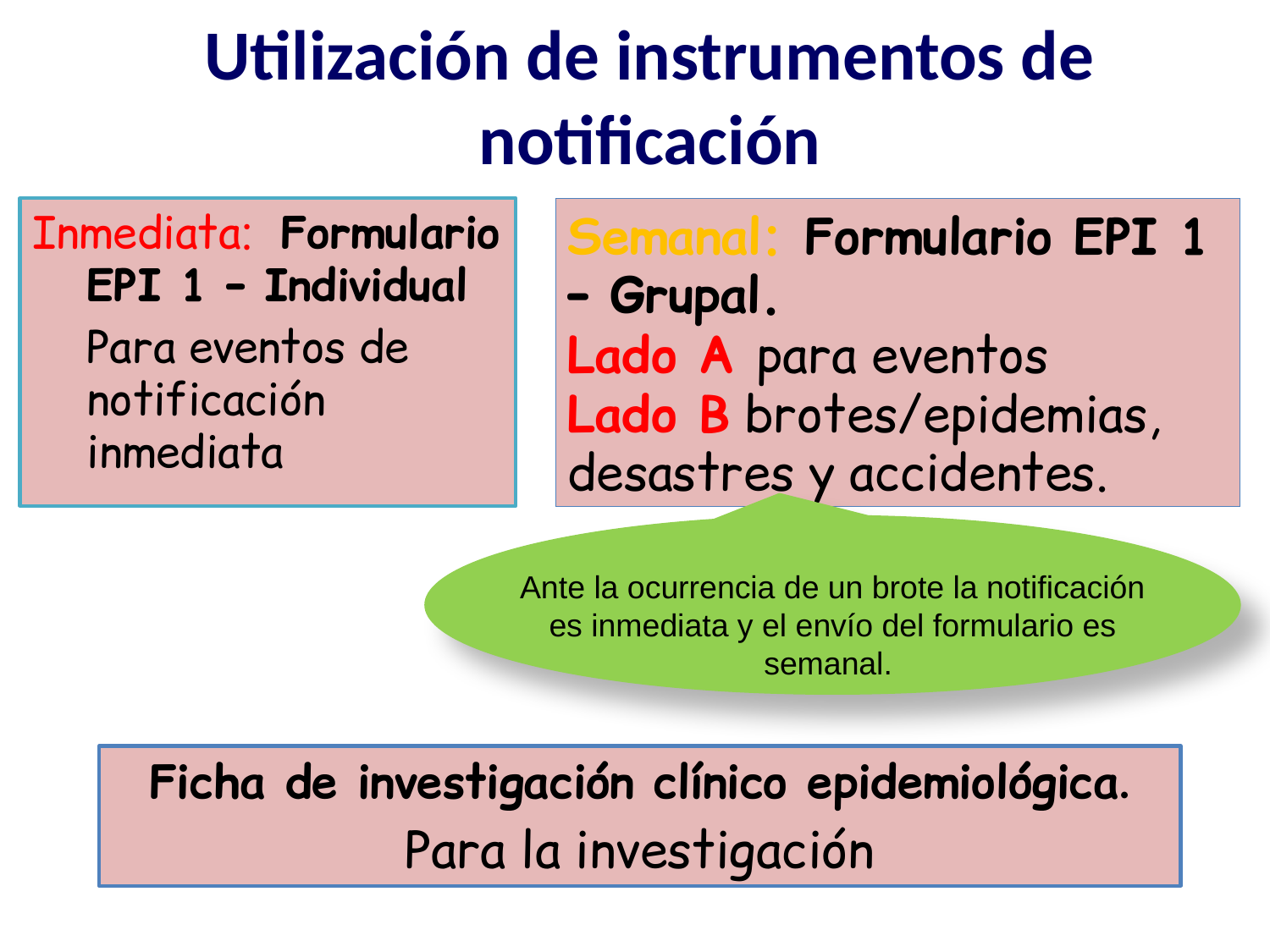

# Utilización de instrumentos de notificación
Inmediata:  Formulario EPI 1 – Individual
	Para eventos de notificación inmediata

Semanal: Formulario EPI 1 – Grupal.
Lado A para eventos
Lado B brotes/epidemias, desastres y accidentes.

Ante la ocurrencia de un brote la notificación
es inmediata y el envío del formulario es
semanal.
Ficha de investigación clínico epidemiológica.
Para la investigación